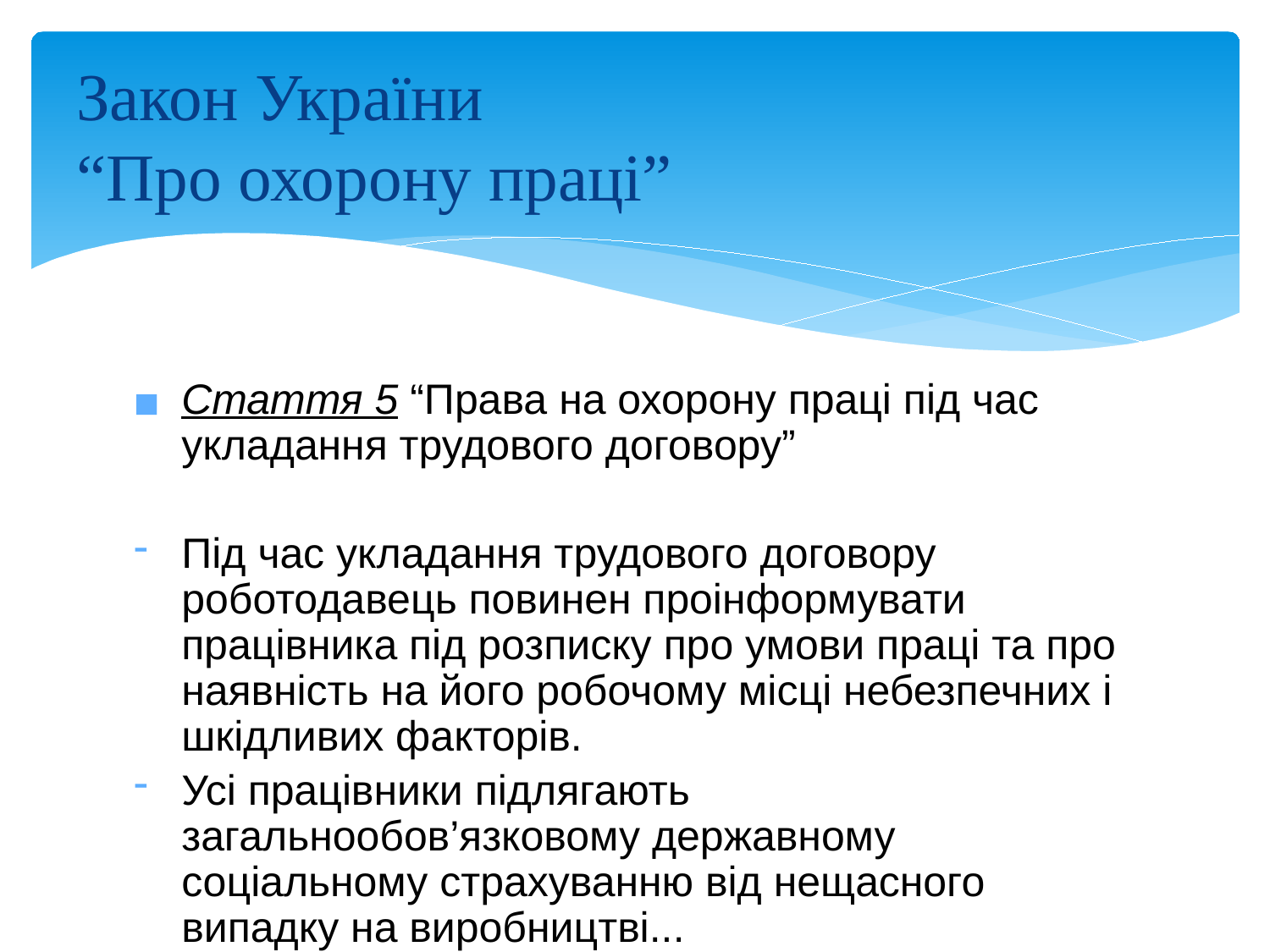

# Закон України “Про охорону праці”
Стаття 5 “Права на охорону праці під час укладання трудового договору”

Під час укладання трудового договору роботодавець повинен проінформувати працівника під розписку про умови праці та про наявність на його робочому місці небезпечних і шкідливих факторів.
Усі працівники підлягають загальнообов’язковому державному соціальному страхуванню від нещасного випадку на виробництві...